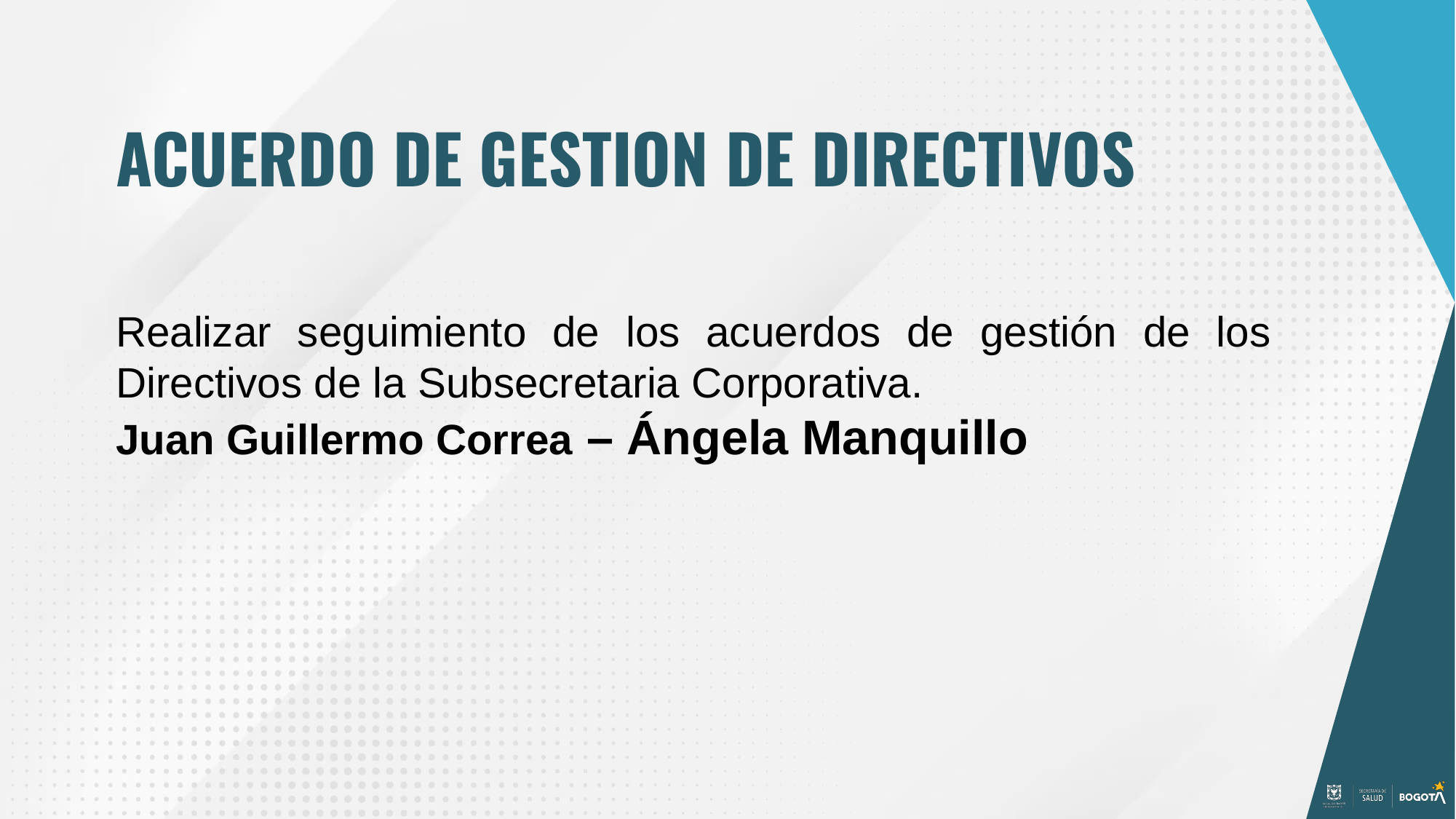

ACUERDO DE GESTION DE DIRECTIVOS
Realizar seguimiento de los acuerdos de gestión de los Directivos de la Subsecretaria Corporativa.
Juan Guillermo Correa – Ángela Manquillo